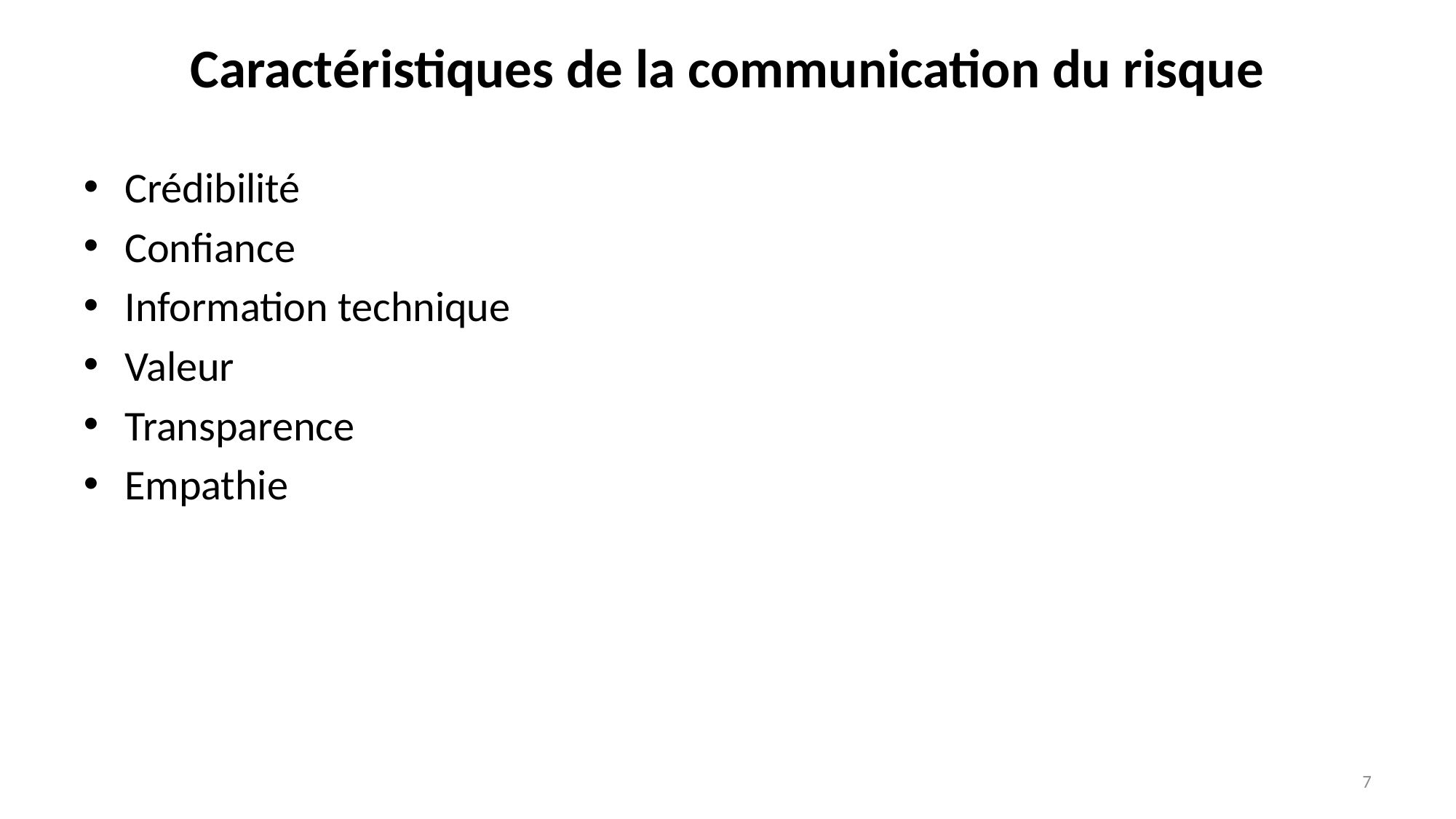

# Caractéristiques de la communication du risque
Crédibilité
Confiance
Information technique
Valeur
Transparence
Empathie

7